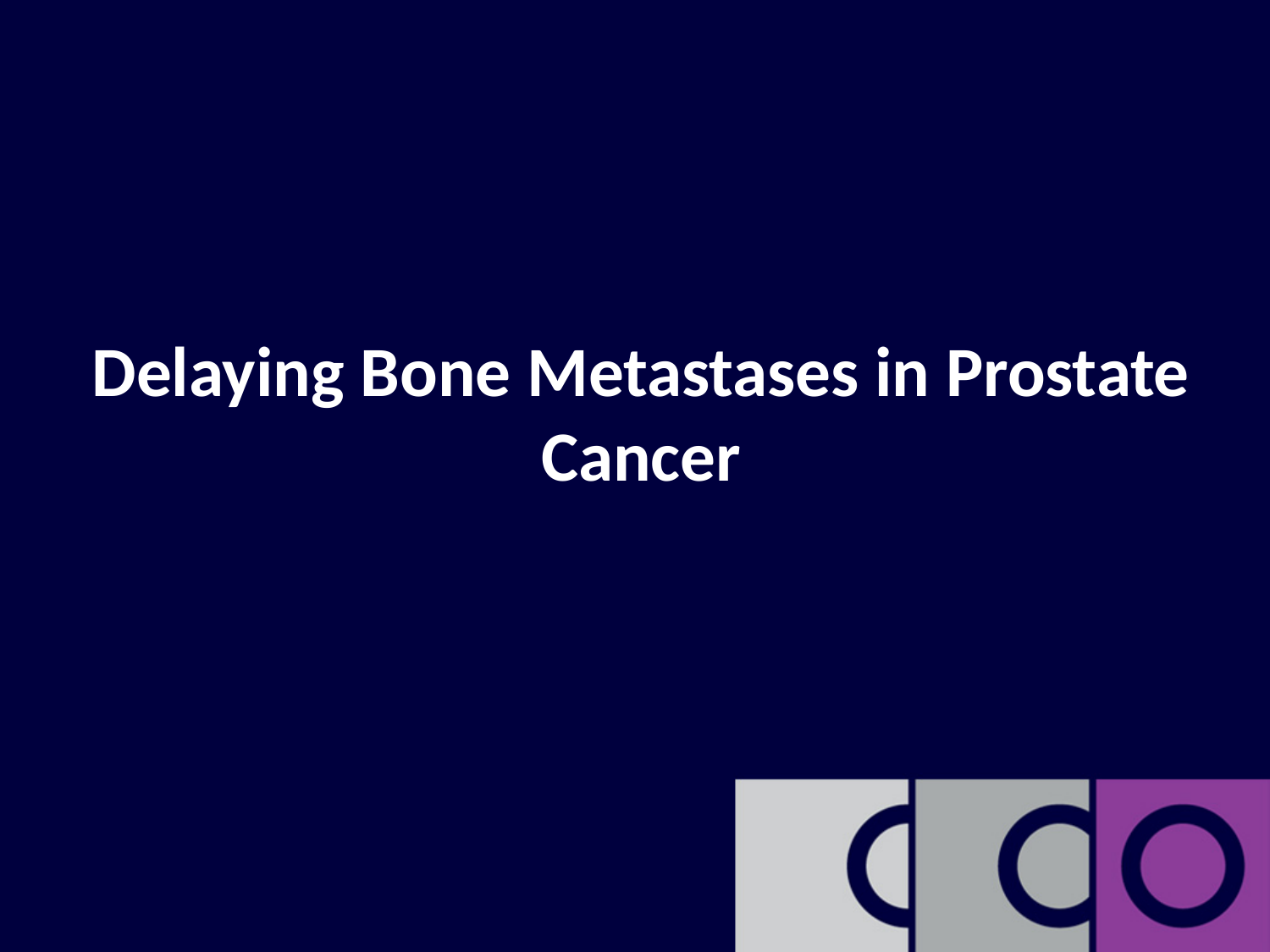

# Delaying Bone Metastases in Prostate Cancer